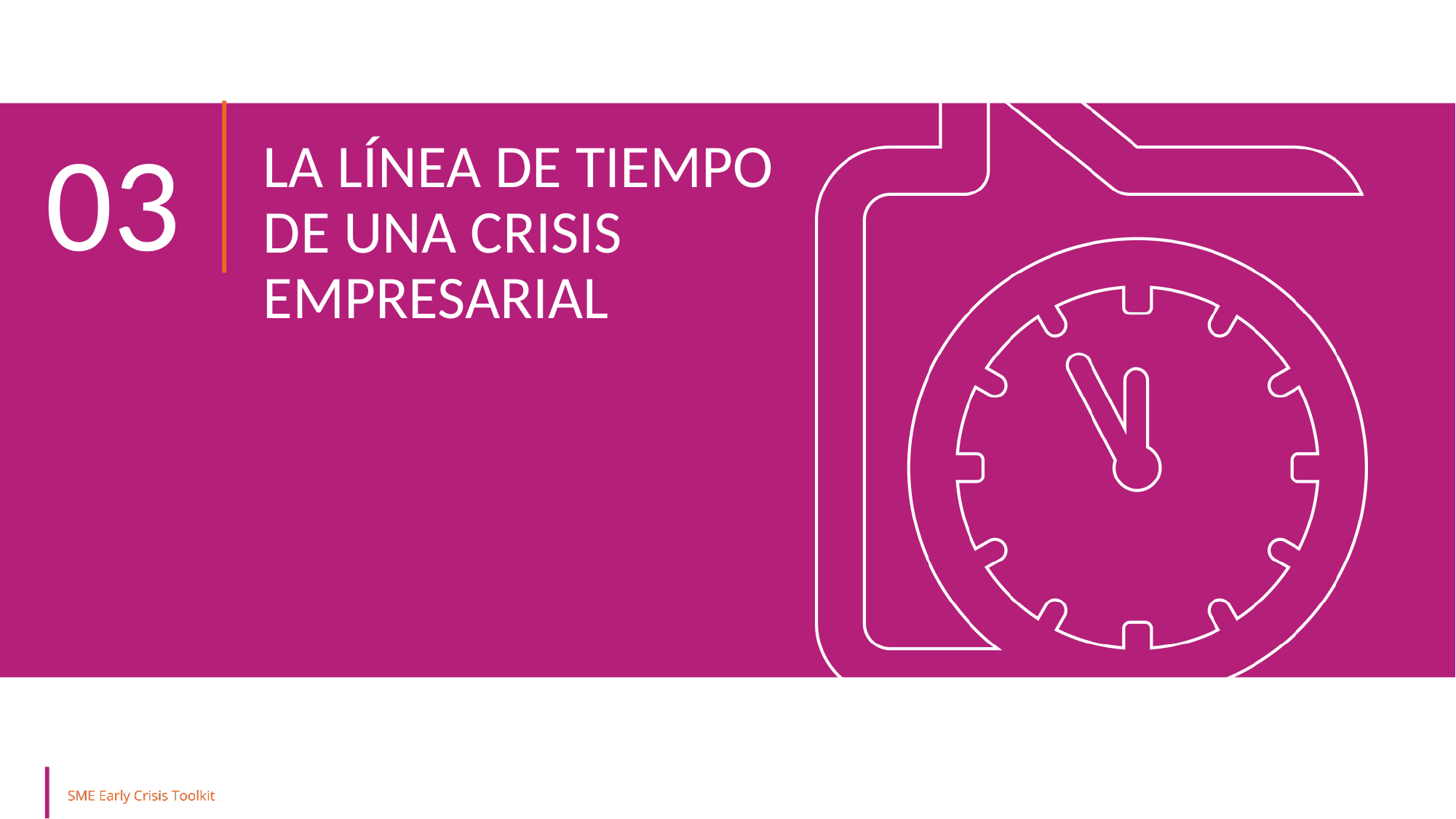

03
LA LÍNEA DE TIEMPO DE UNA CRISIS EMPRESARIAL